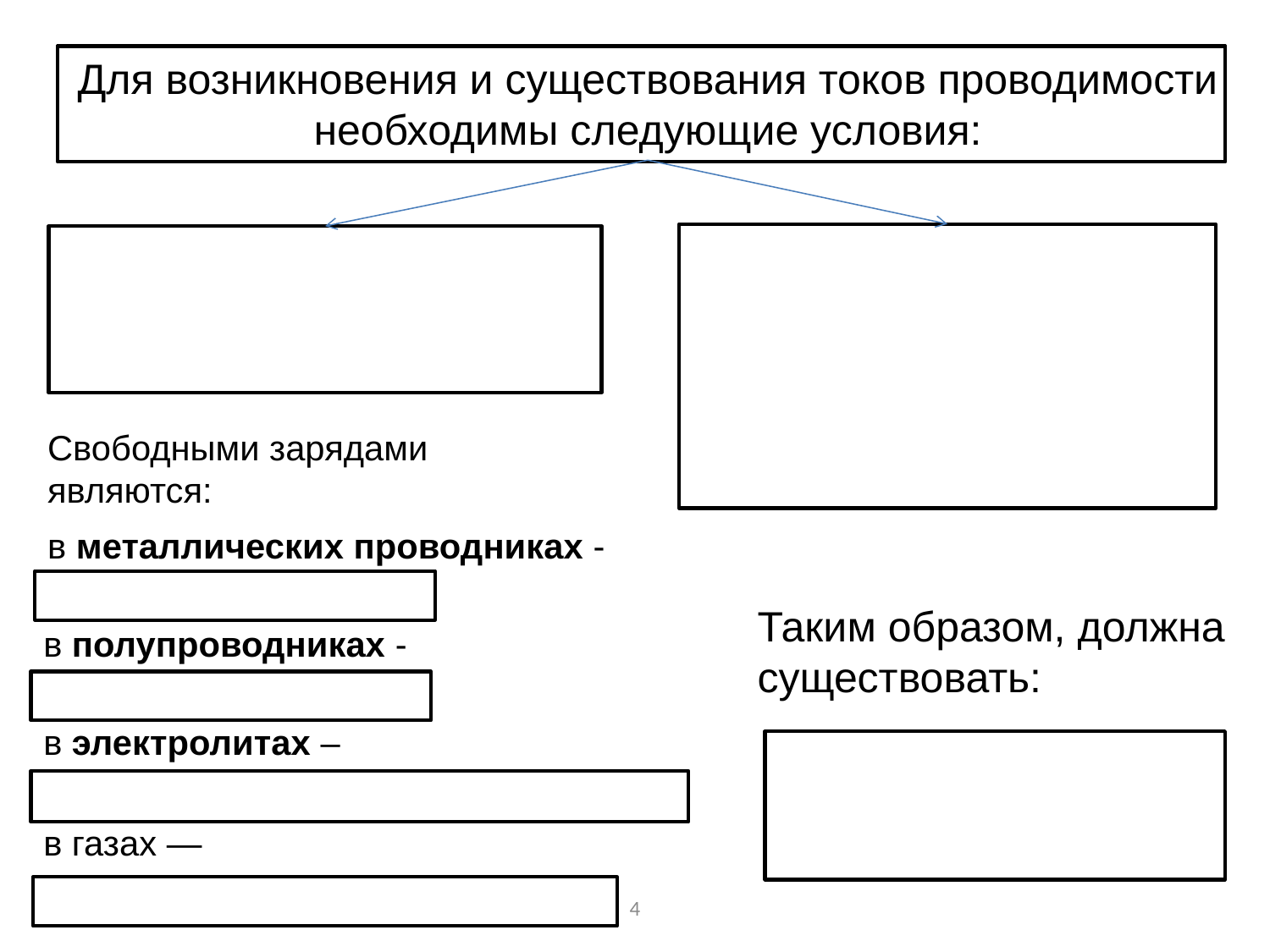

Для возникновения и существования токов проводимости необходимы следующие условия:

Свободными зарядами являются:
в металлических проводниках -

Таким образом, должна суще­ствовать:
в полупроводниках -

в электролитах –

в газах —

4